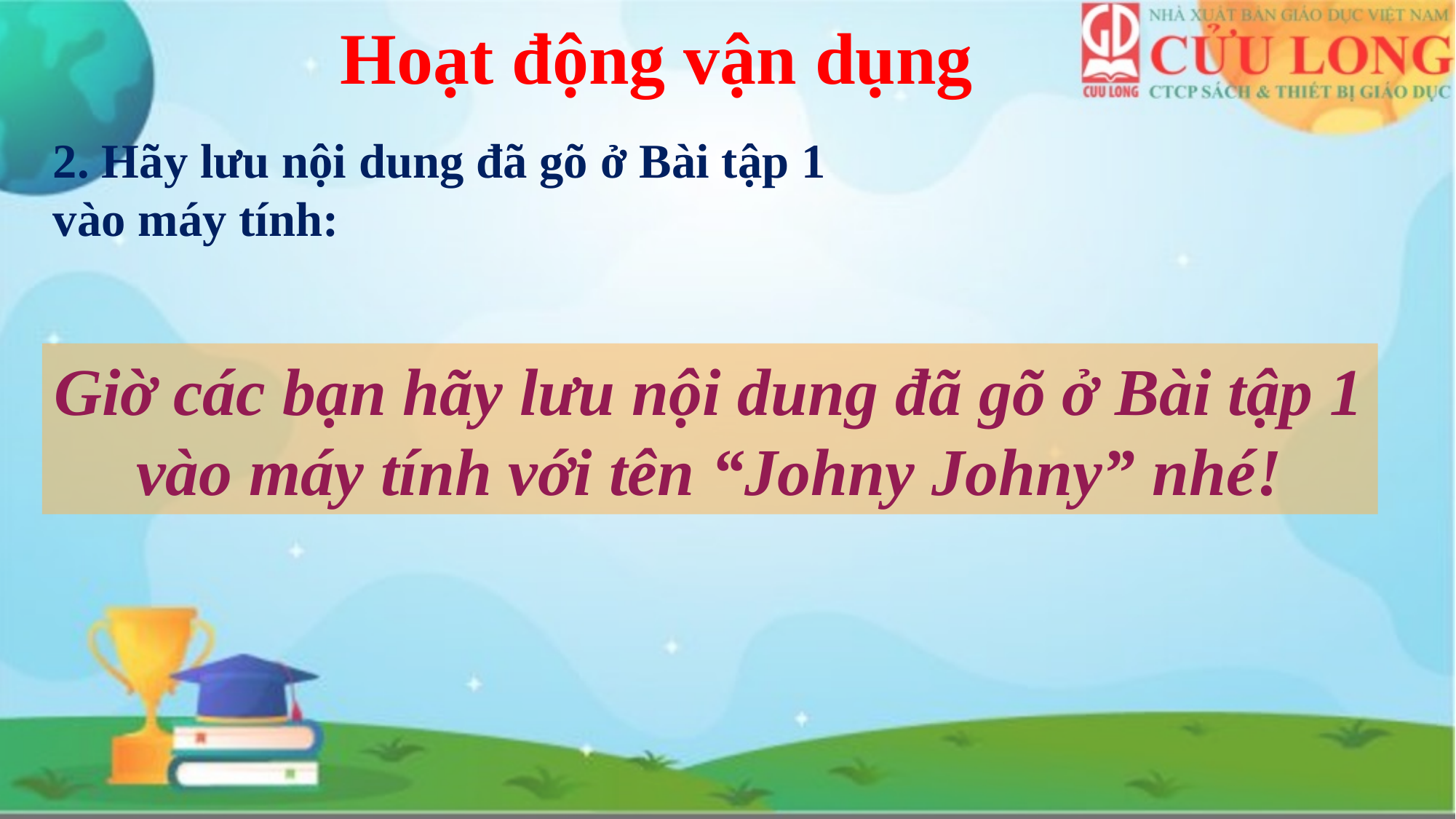

# Hoạt động vận dụng
2. Hãy lưu nội dung đã gõ ở Bài tập 1 vào máy tính:
Giờ các bạn hãy lưu nội dung đã gõ ở Bài tập 1 vào máy tính với tên “Johny Johny” nhé!